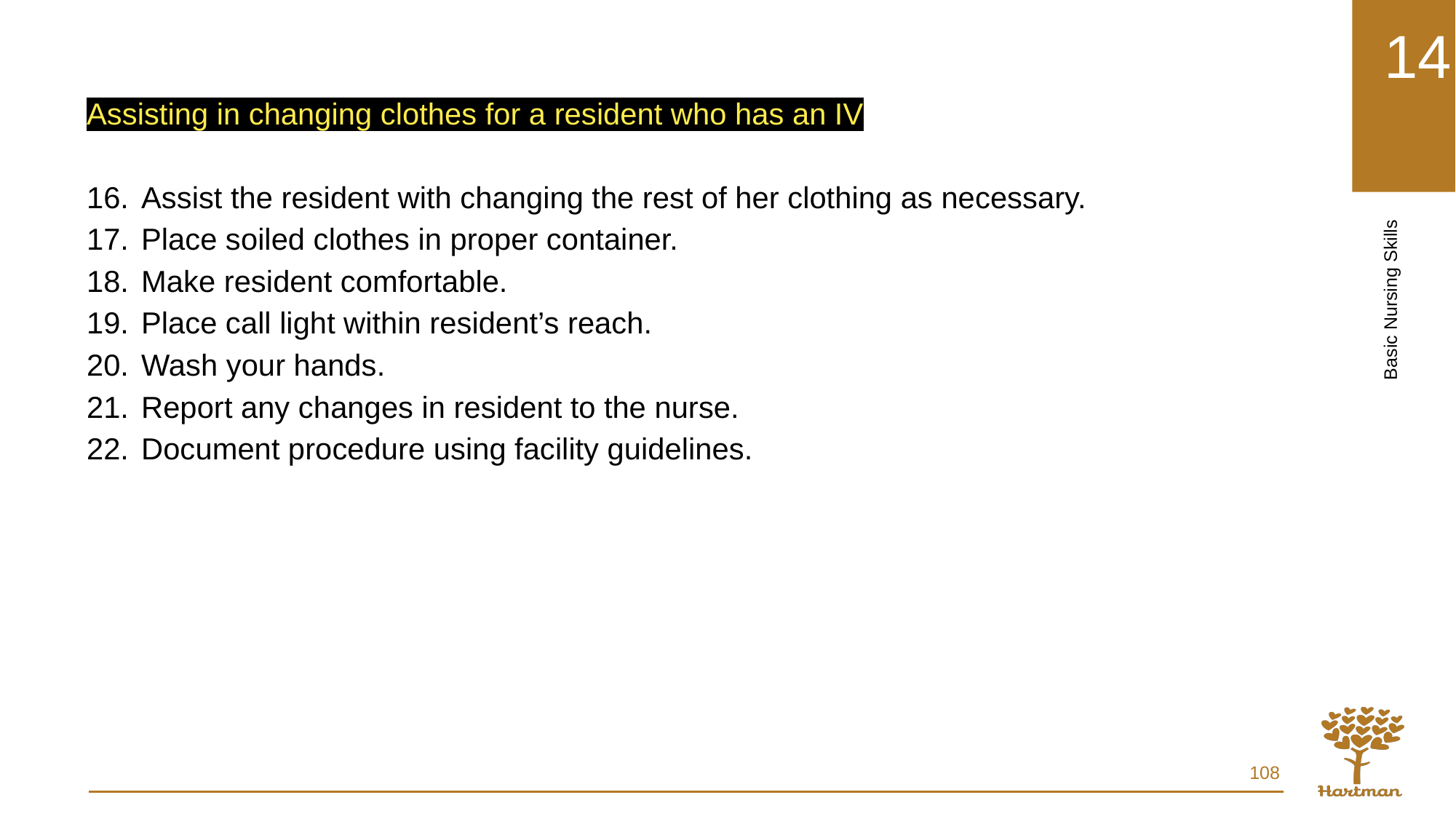

Assisting in changing clothes for a resident who has an IV

Assist the resident with changing the rest of her clothing as necessary.
Place soiled clothes in proper container.
Make resident comfortable.
Place call light within resident’s reach.
Wash your hands.
Report any changes in resident to the nurse.
Document procedure using facility guidelines.

108